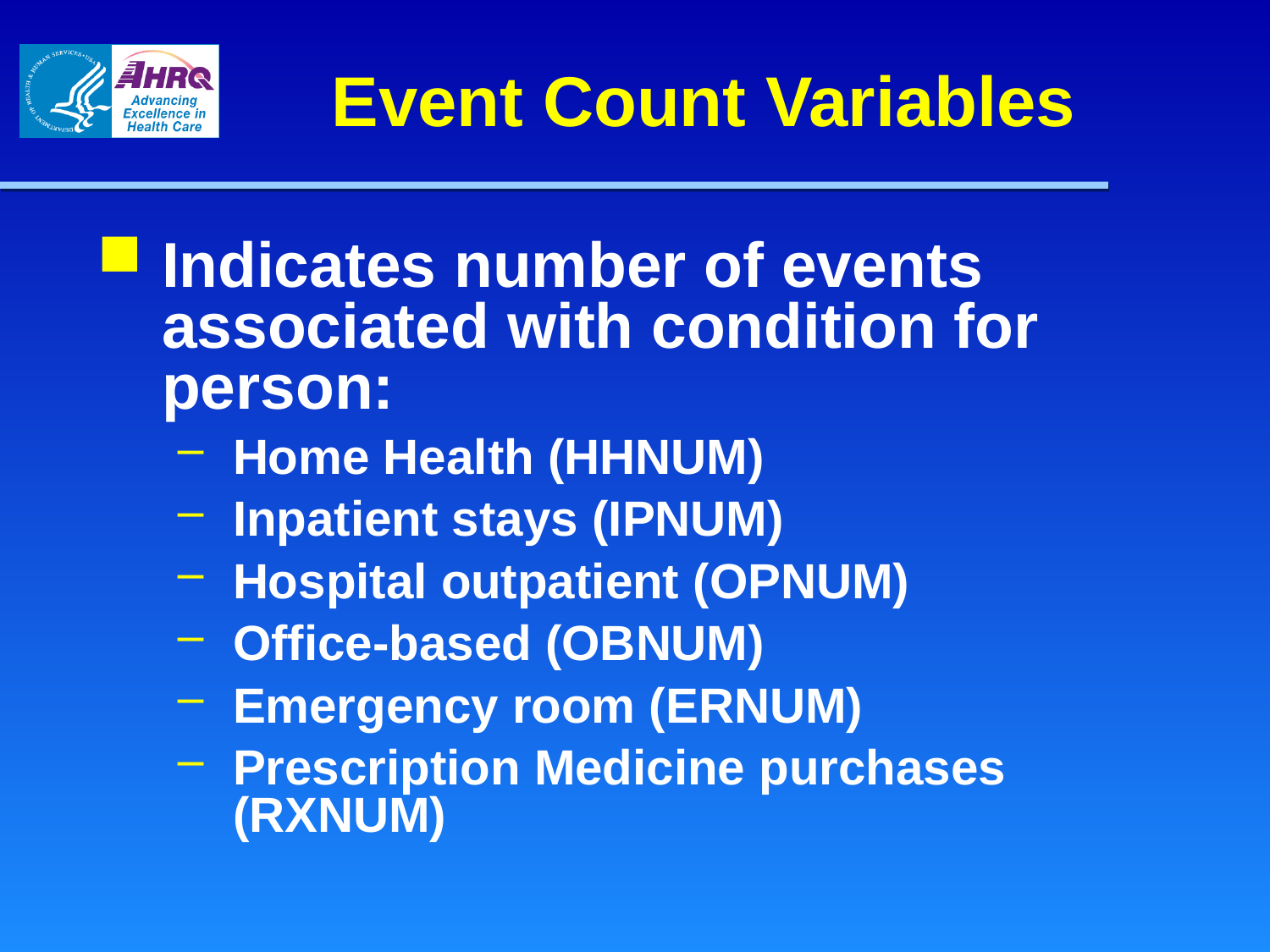

Event Count Variables
Indicates number of events associated with condition for person:
Home Health (HHNUM)
Inpatient stays (IPNUM)
Hospital outpatient (OPNUM)
Office-based (OBNUM)
Emergency room (ERNUM)
Prescription Medicine purchases (RXNUM)